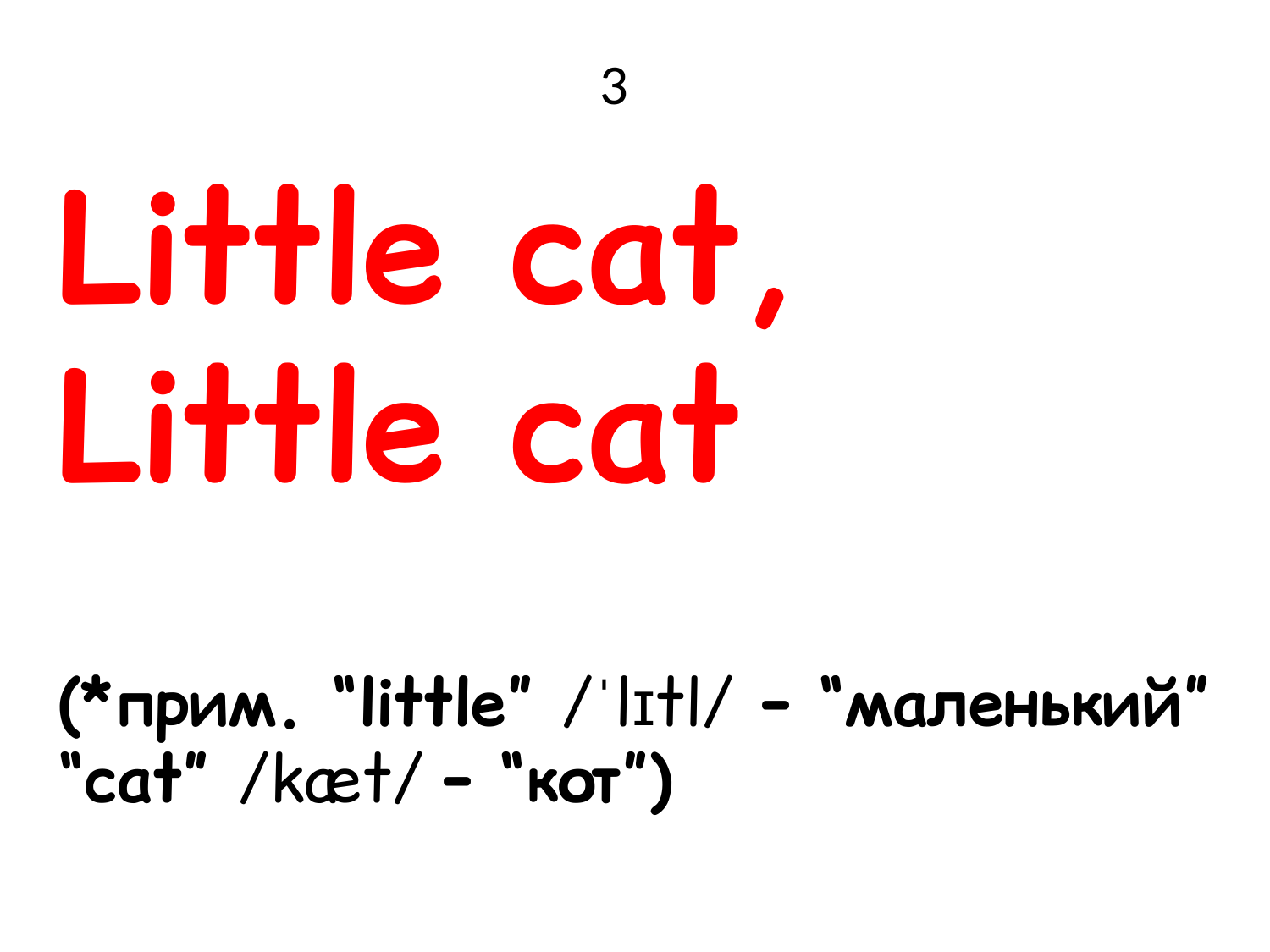

# 3
Little cat,
Little cat
(*прим. “little” /ˈlɪtl/ – “маленький”
“cat” /kæt/ – “кот”)